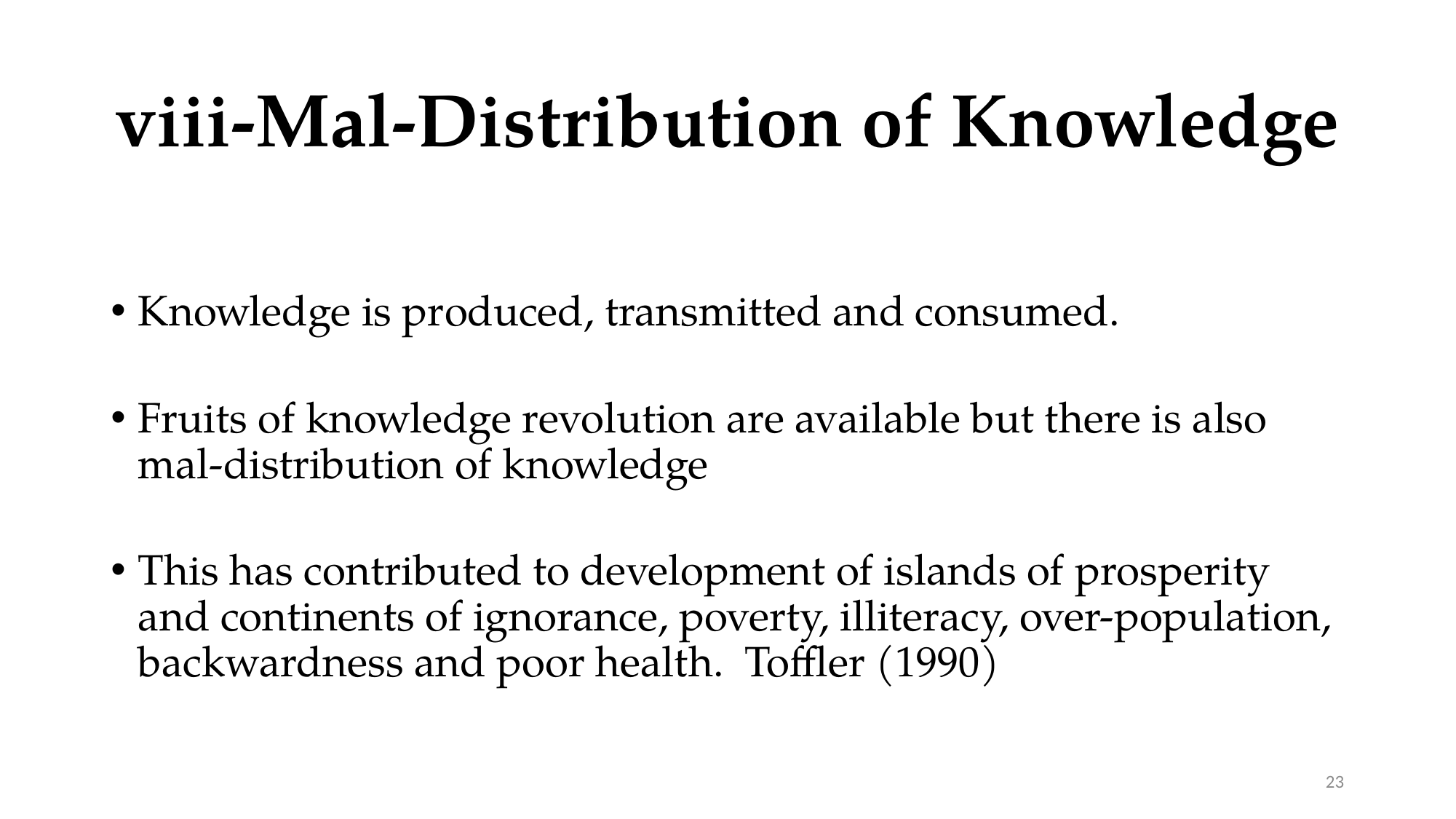

# viii-Mal-Distribution of Knowledge

Knowledge is produced, transmitted and consumed.
Fruits of knowledge revolution are available but there is also mal-distribution of knowledge
This has contributed to development of islands of prosperity and continents of ignorance, poverty, illiteracy, over-population, backwardness and poor health.  Toffler (1990)
23